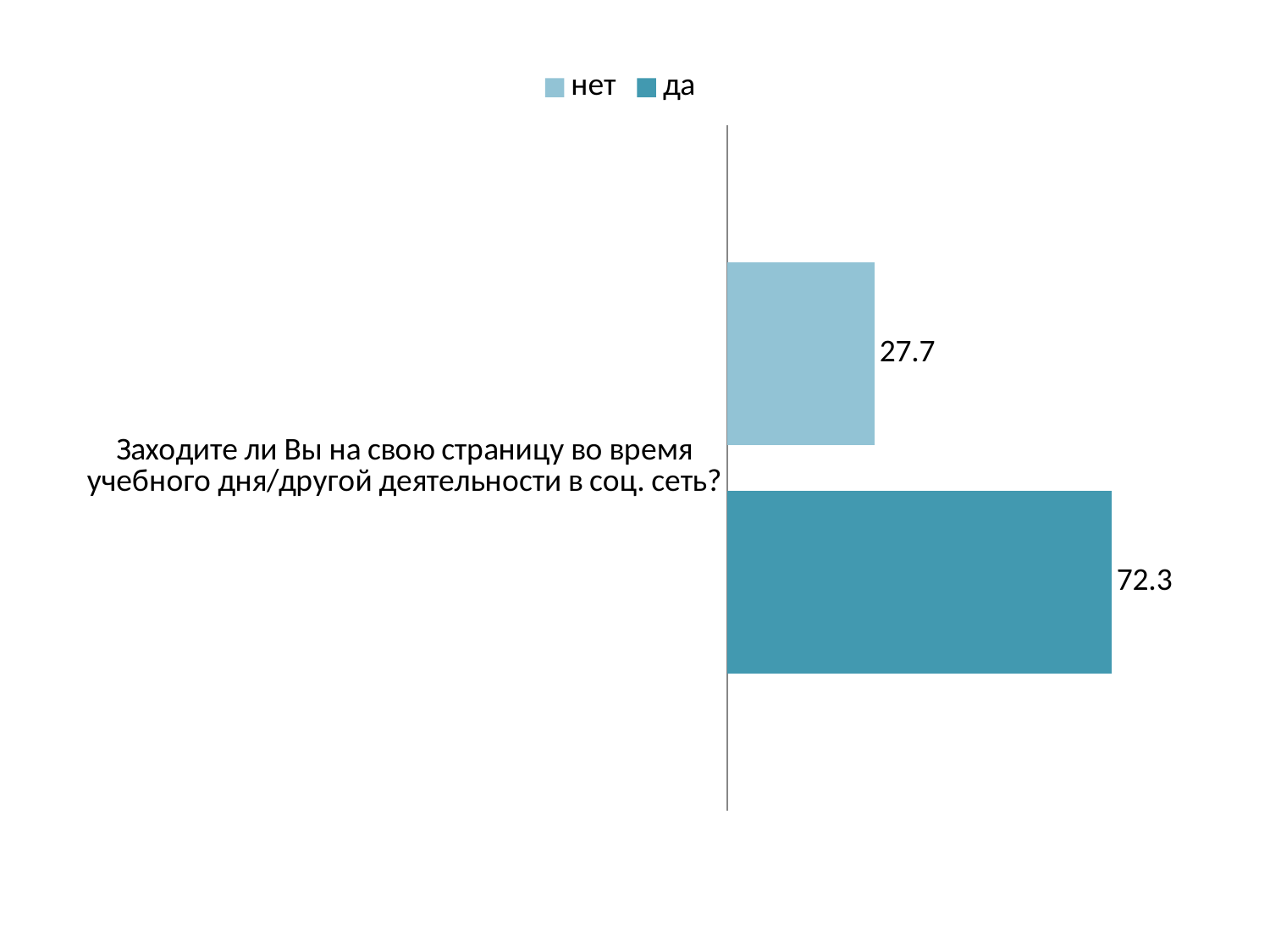

### Chart

| Category | да | нет |
|---|---|---|
| Заходите ли Вы на свою страницу во время учебного дня/другой деятельности в соц. сеть? | 72.3 | 27.7 |